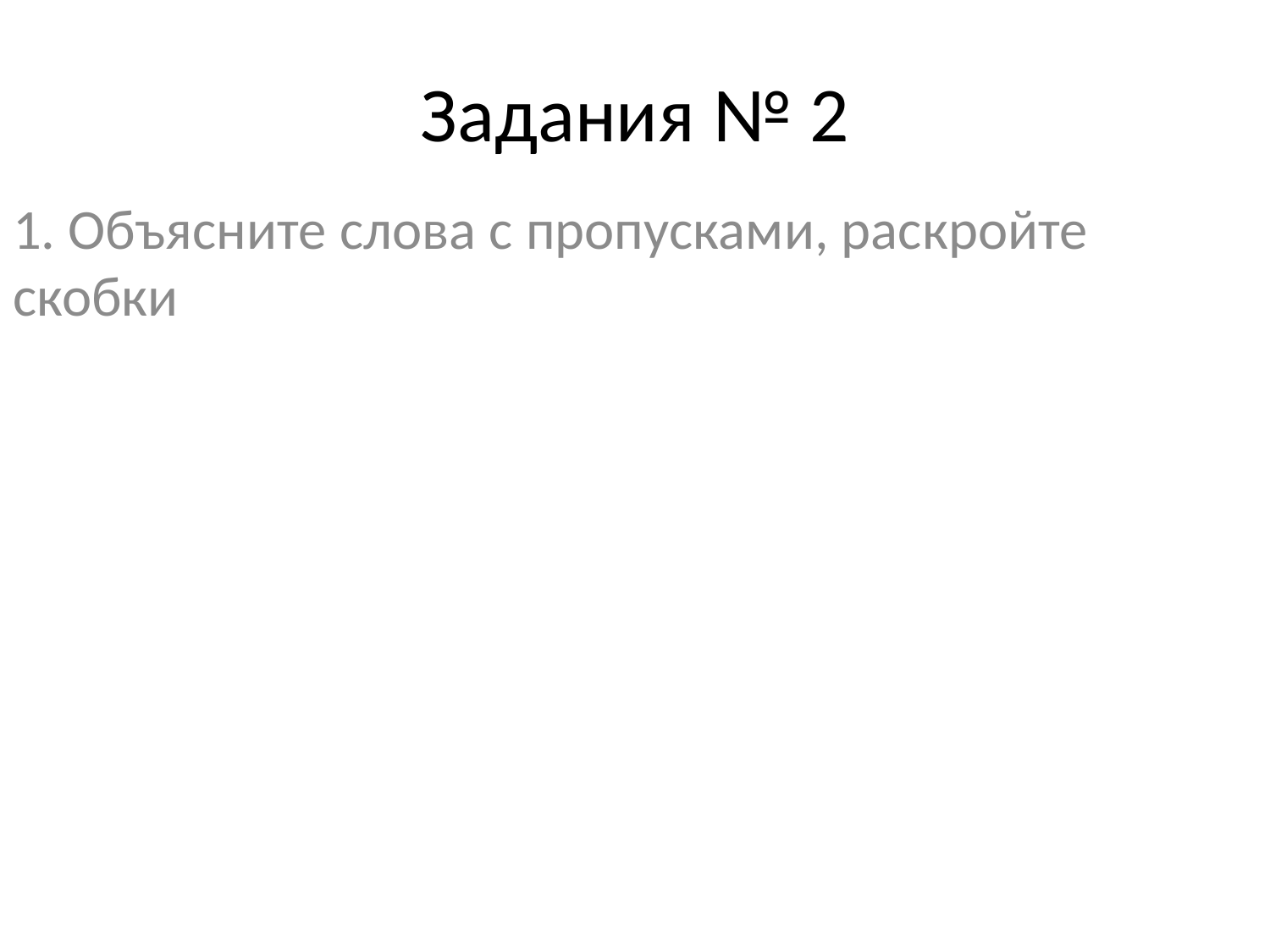

# Задания № 2
1. Объясните слова с пропусками, раскройте скобки